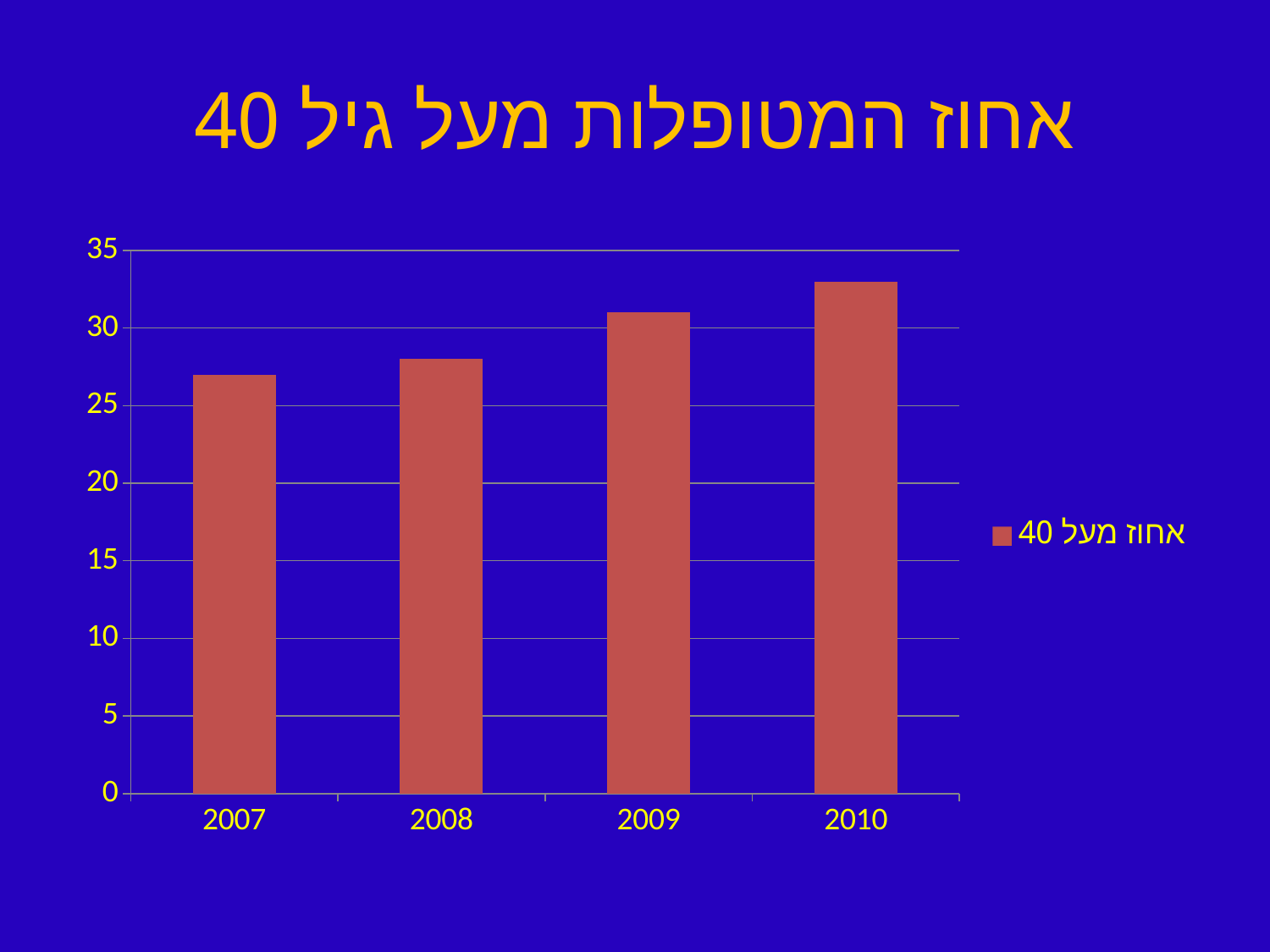

# אחוז המטופלות מעל גיל 40

### Chart

| Category | אחוז מעל 40 |
|---|---|
| 2007 | 27.0 |
| 2008 | 28.0 |
| 2009 | 31.0 |
| 2010 | 33.0 |